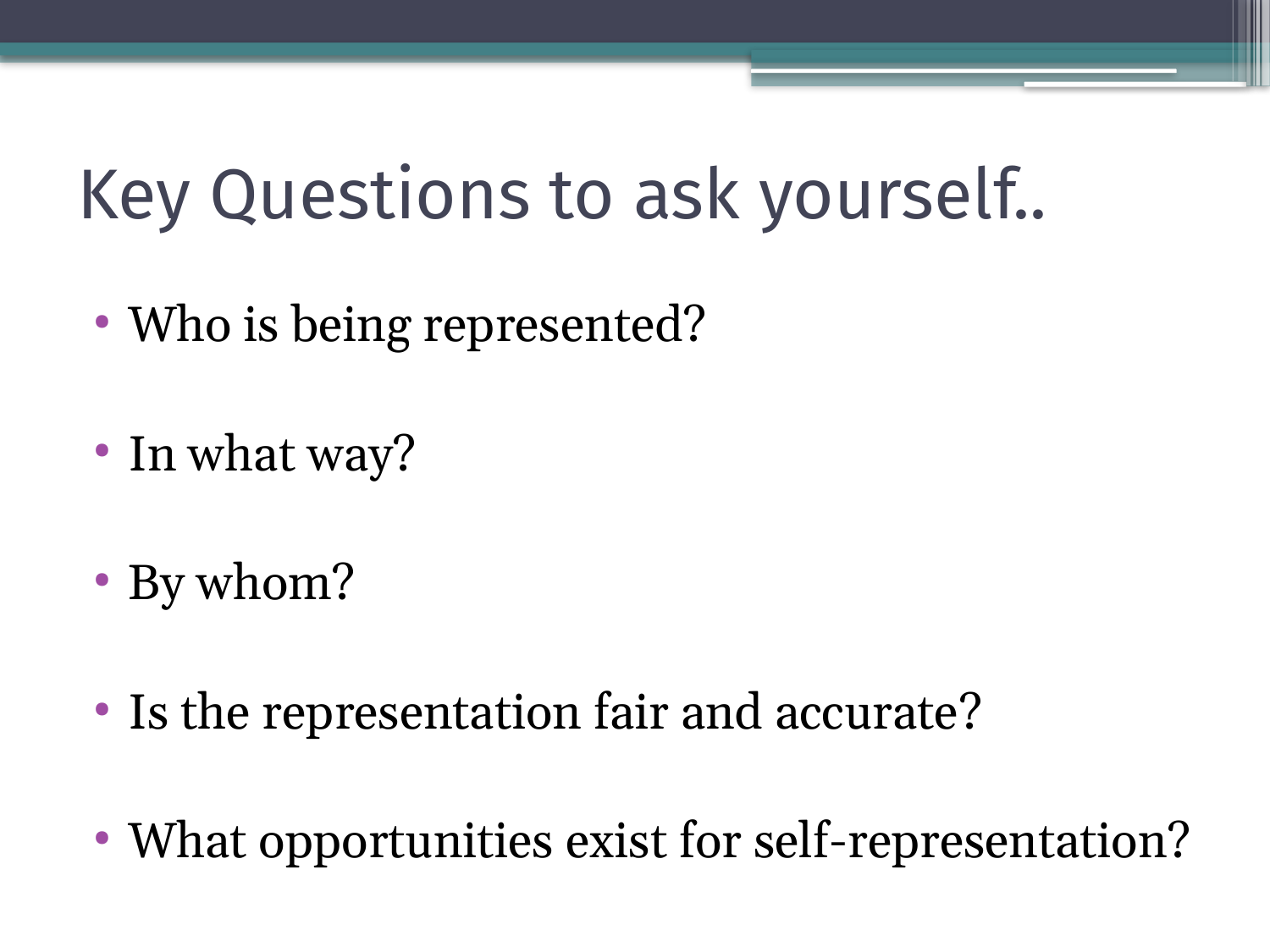

# Key Questions to ask yourself..
Who is being represented?

In what way?

By whom?

Is the representation fair and accurate?

What opportunities exist for self-representation?